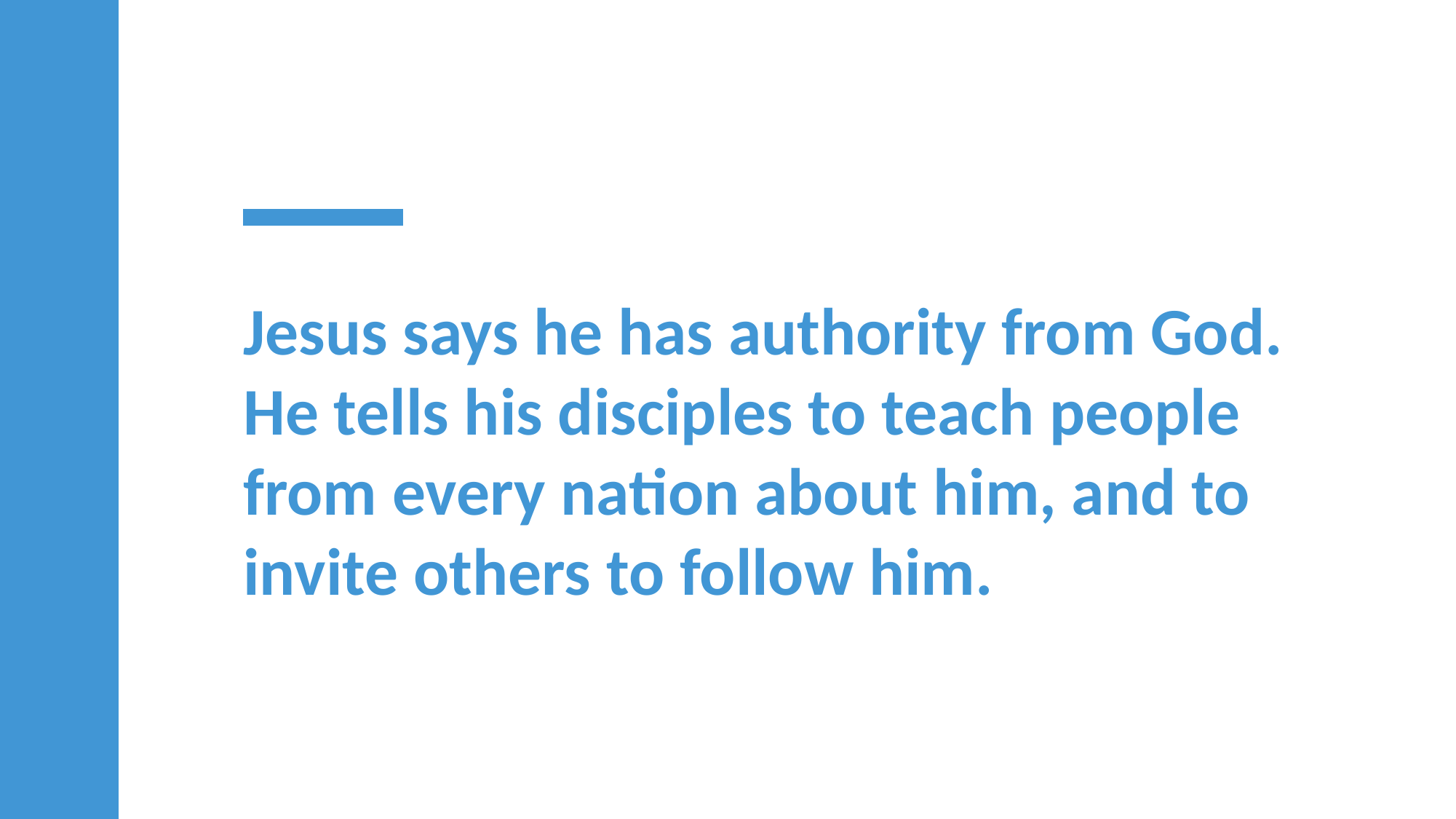

Jesus says he has authority from God. He tells his disciples to teach people from every nation about him, and to invite others to follow him.